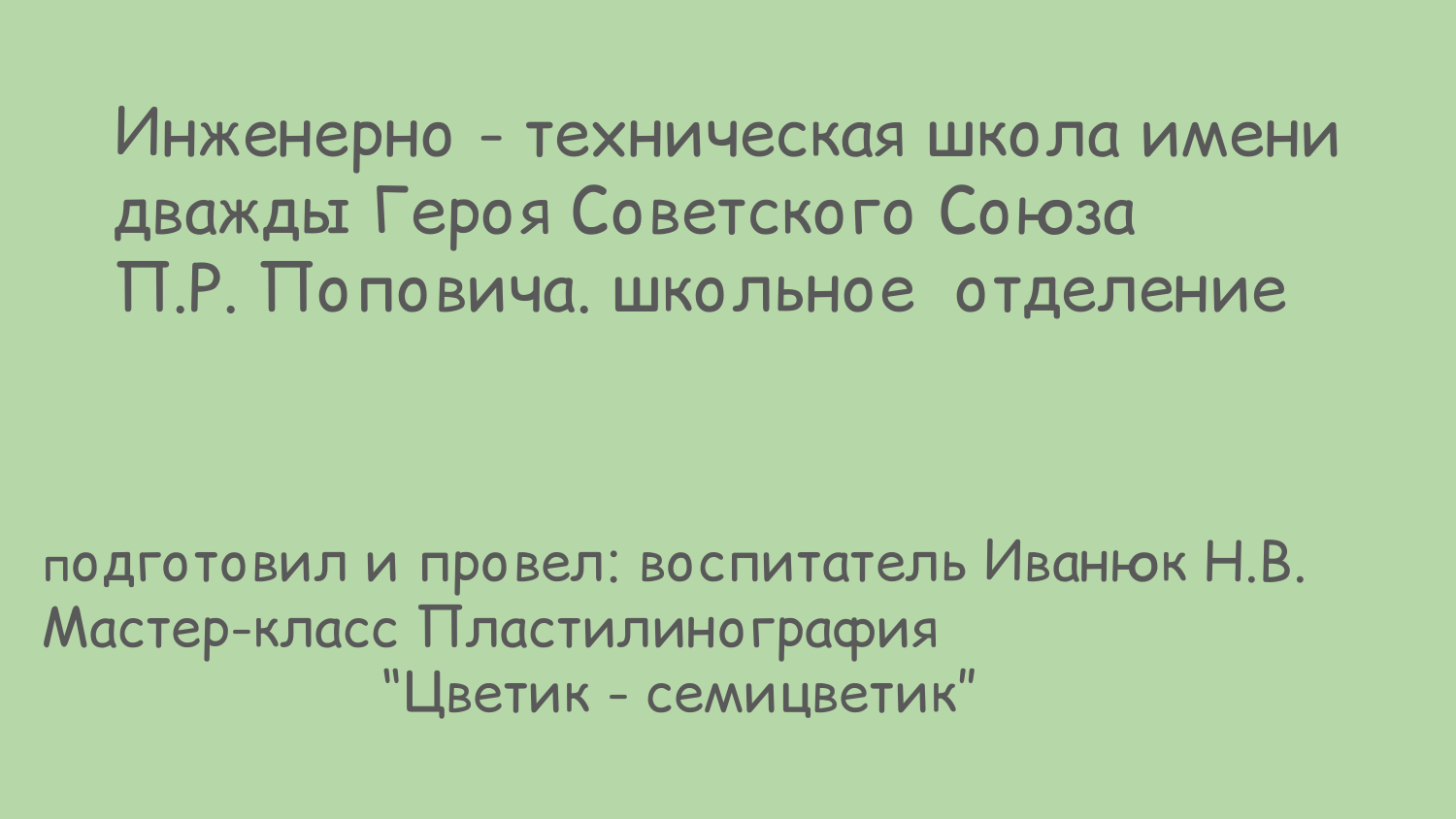

Инженерно - техническая школа имени дважды Героя Советского Союза       П.Р. Поповича. школьное  отделение
#

подготовил и провел: воспитатель Иванюк Н.В. Мастер-класс Пластилинография                                               “Цветик - семицветик”